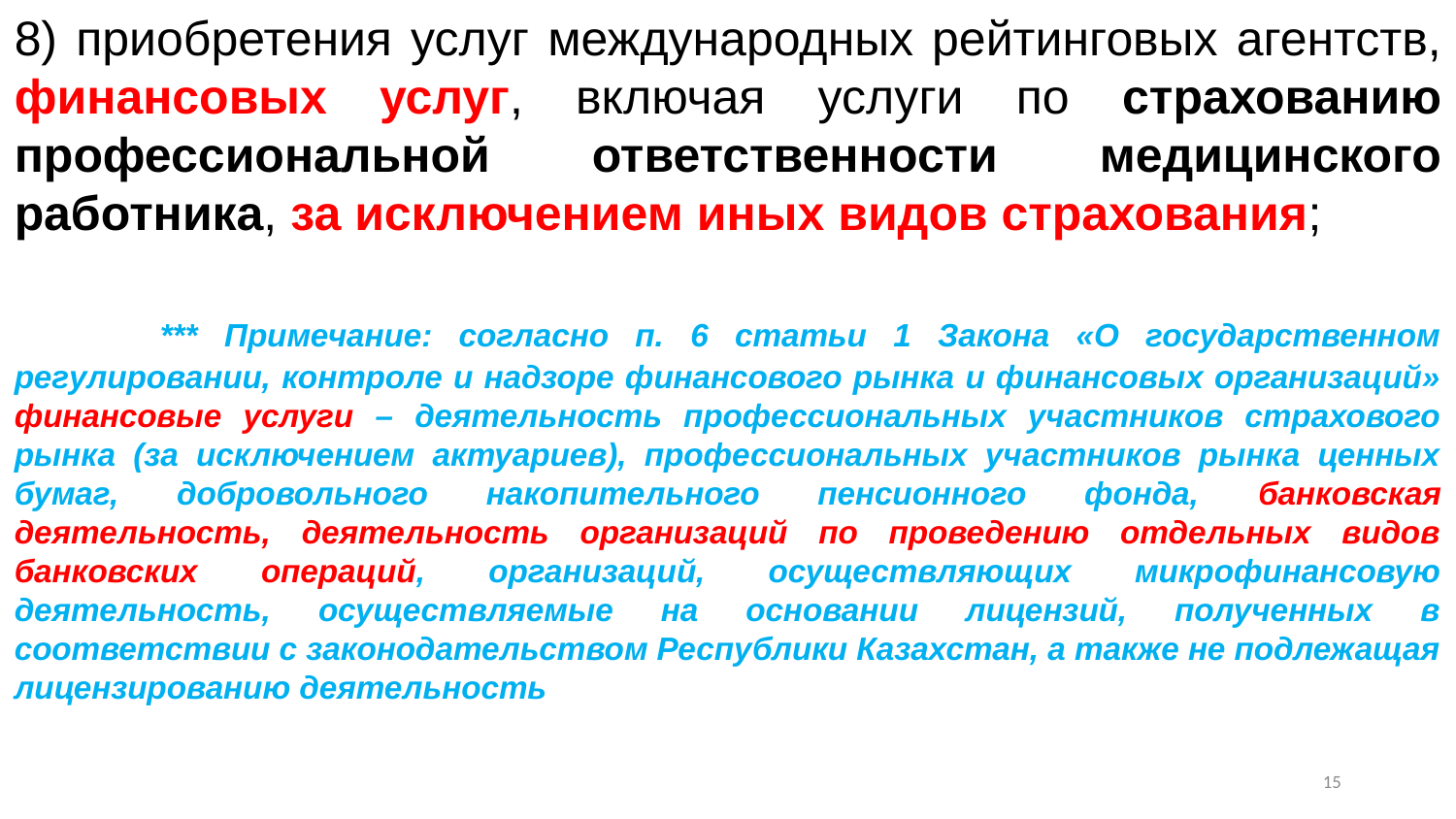

8) приобретения услуг международных рейтинговых агентств, финансовых услуг, включая услуги по страхованию профессиональной ответственности медицинского работника, за исключением иных видов страхования;

 	*** Примечание: согласно п. 6 статьи 1 Закона «О государственном регулировании, контроле и надзоре финансового рынка и финансовых организаций» финансовые услуги – деятельность профессиональных участников страхового рынка (за исключением актуариев), профессиональных участников рынка ценных бумаг, добровольного накопительного пенсионного фонда, банковская деятельность, деятельность организаций по проведению отдельных видов банковских операций, организаций, осуществляющих микрофинансовую деятельность, осуществляемые на основании лицензий, полученных в соответствии с законодательством Республики Казахстан, а также не подлежащая лицензированию деятельность
15